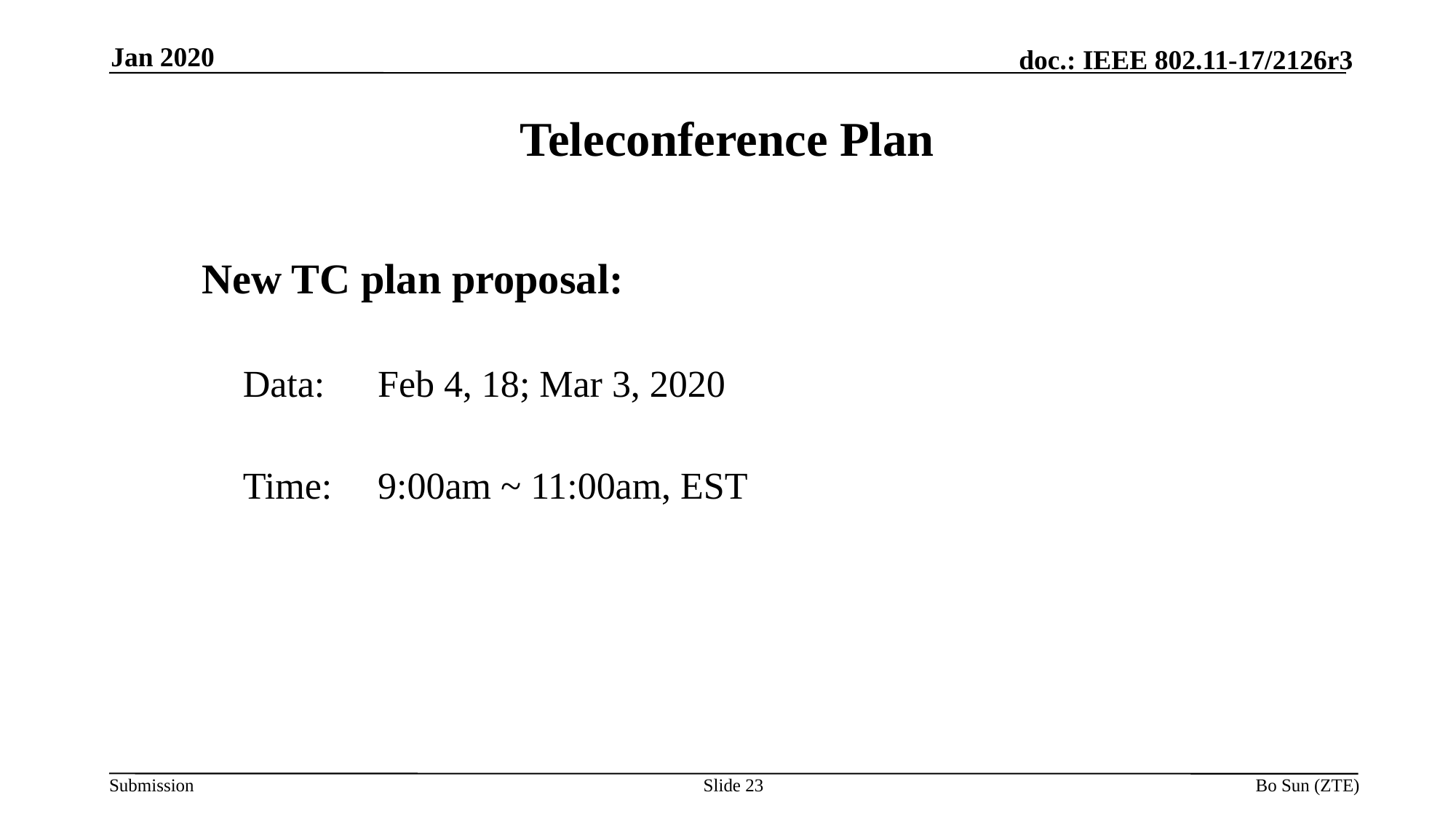

Jan 2020
# Teleconference Plan
New TC plan proposal:

Data: 	Feb 4, 18; Mar 3, 2020

Time: 	9:00am ~ 11:00am, EST

Slide 23
Bo Sun (ZTE)